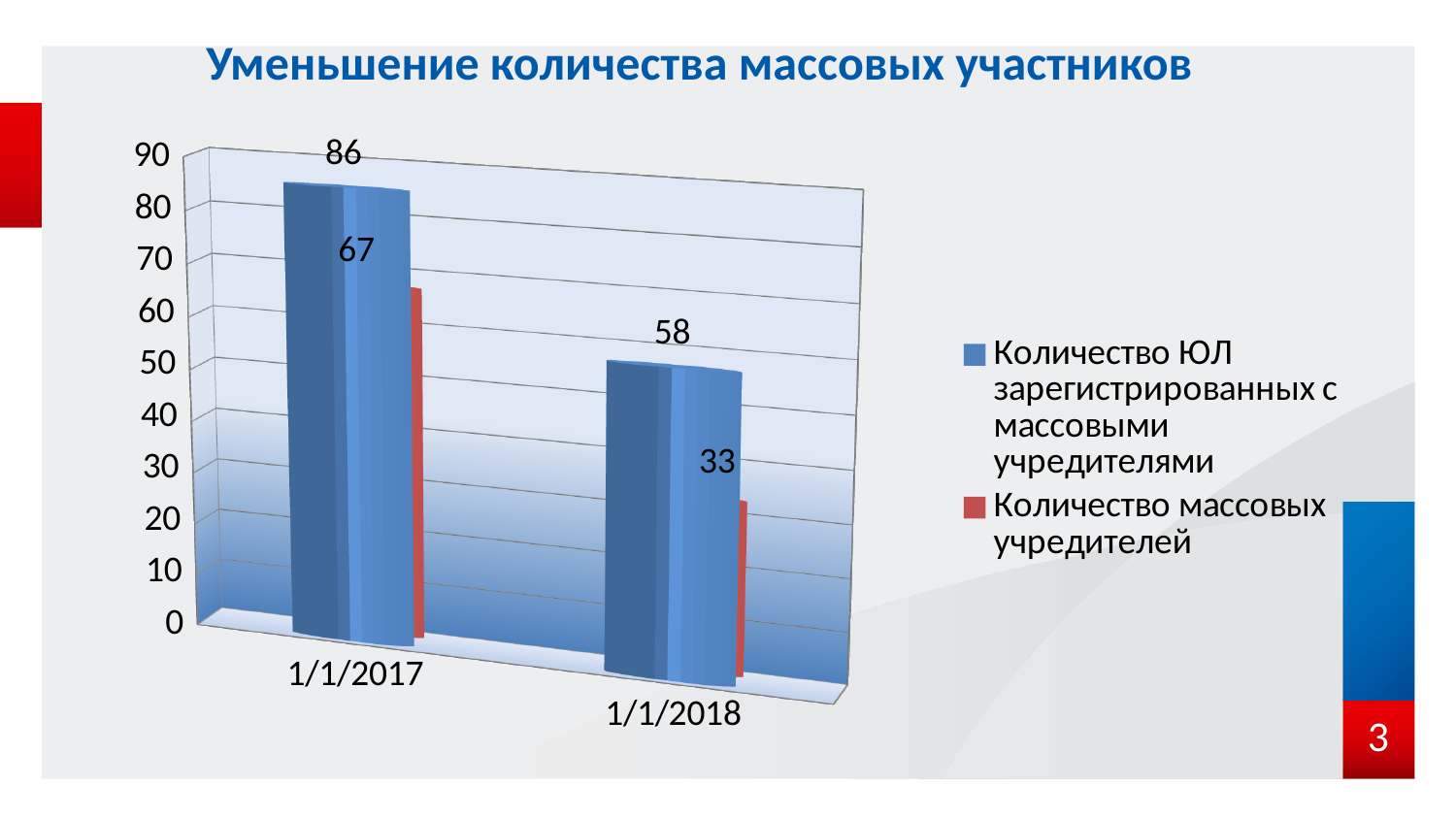

# Уменьшение количества массовых участников

[unsupported chart]

3